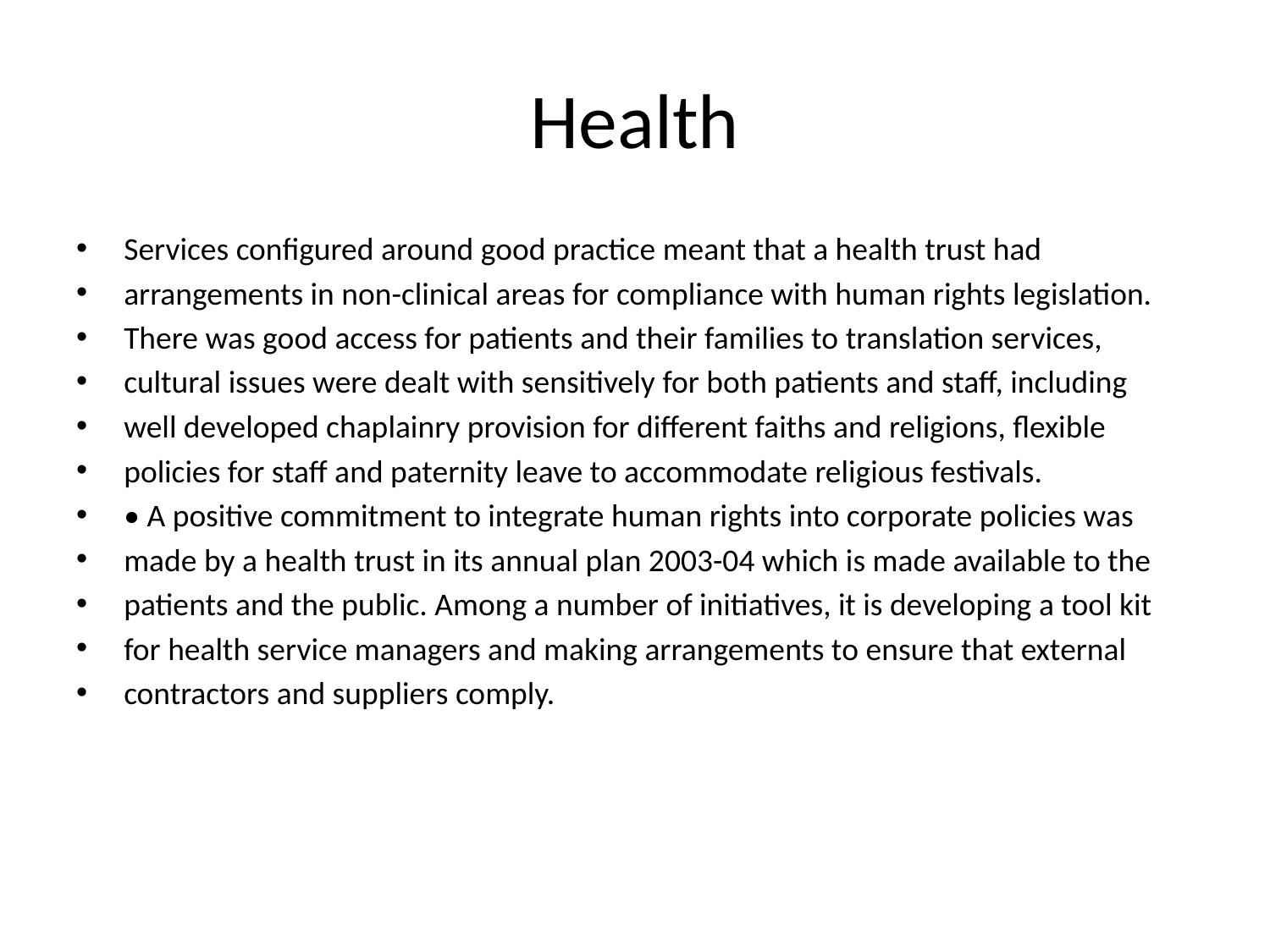

# Health
Services configured around good practice meant that a health trust had
arrangements in non-clinical areas for compliance with human rights legislation.
There was good access for patients and their families to translation services,
cultural issues were dealt with sensitively for both patients and staff, including
well developed chaplainry provision for different faiths and religions, flexible
policies for staff and paternity leave to accommodate religious festivals.
• A positive commitment to integrate human rights into corporate policies was
made by a health trust in its annual plan 2003-04 which is made available to the
patients and the public. Among a number of initiatives, it is developing a tool kit
for health service managers and making arrangements to ensure that external
contractors and suppliers comply.